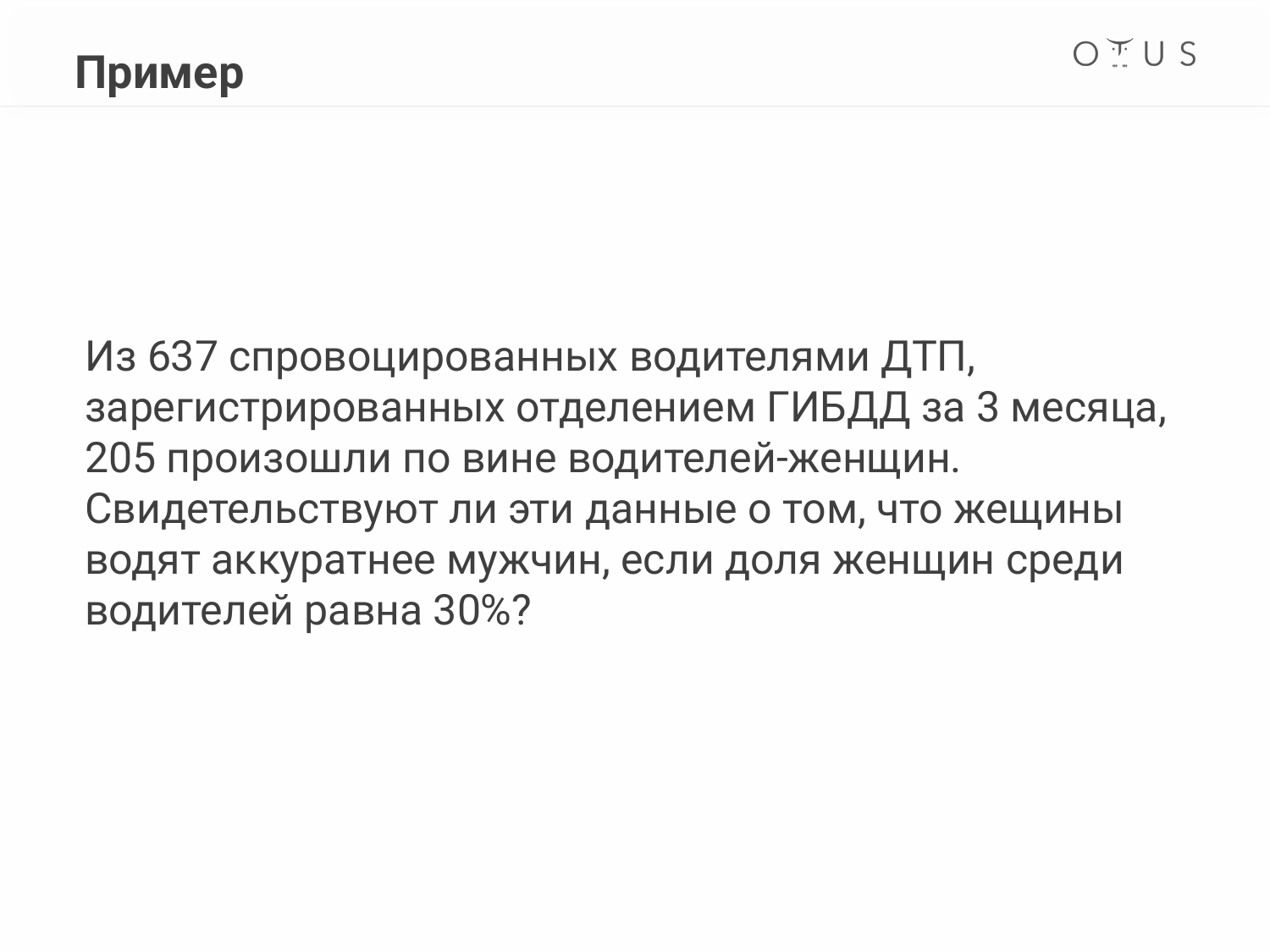

# Пример
Из 637 спровоцированных водителями ДТП, зарегистрированных отделением ГИБДД за 3 месяца, 205 произошли по вине водителей-женщин. Свидетельствуют ли эти данные о том, что жещины водят аккуратнее мужчин, если доля женщин среди водителей равна 30%?